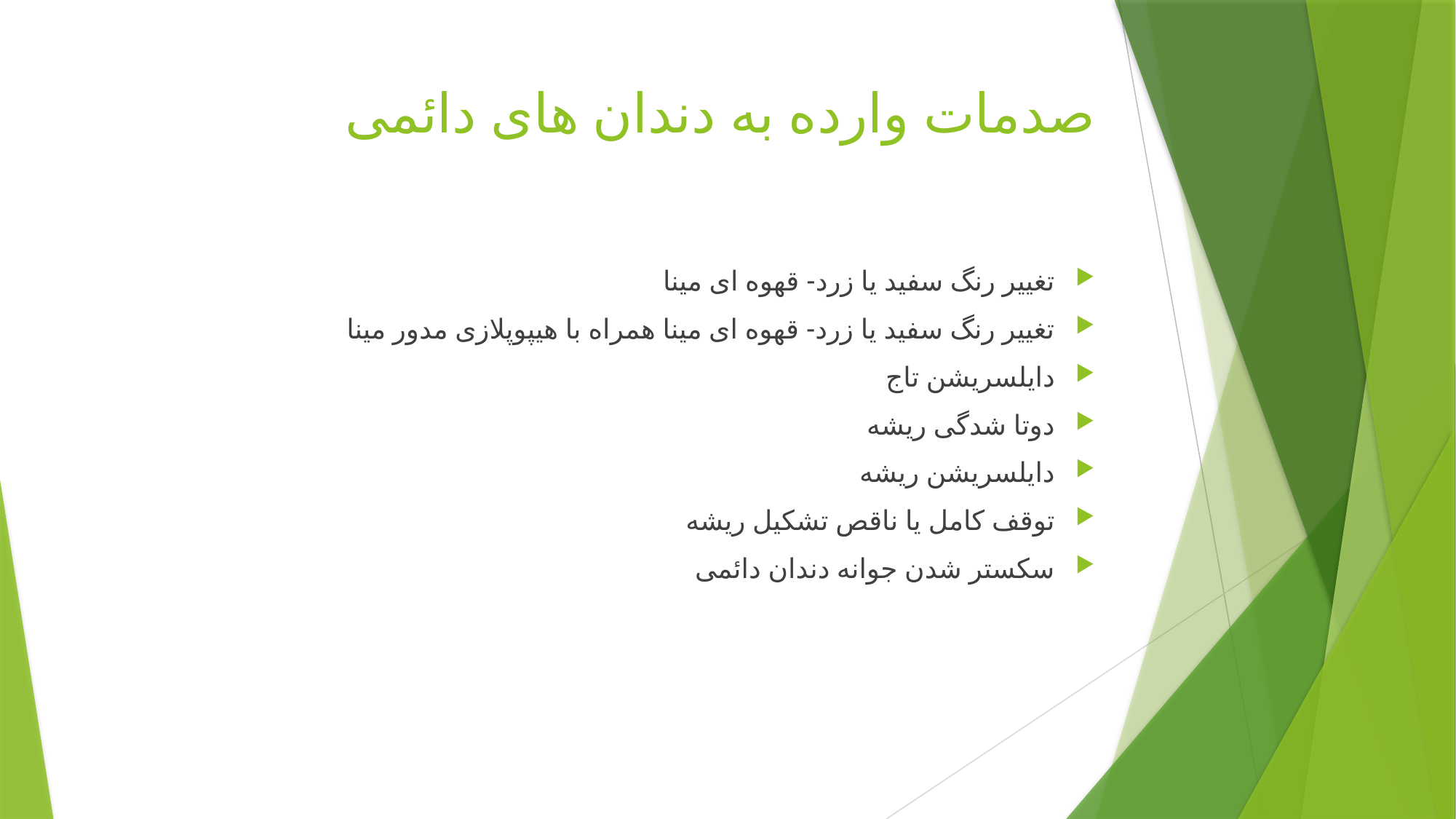

# صدمات وارده به دندان های دائمی
تغییر رنگ سفید یا زرد- قهوه ای مینا
تغییر رنگ سفید یا زرد- قهوه ای مینا همراه با هیپوپلازی مدور مینا
دایلسریشن تاج
دوتا شدگی ریشه
دایلسریشن ریشه
توقف کامل یا ناقص تشکیل ریشه
سکستر شدن جوانه دندان دائمی